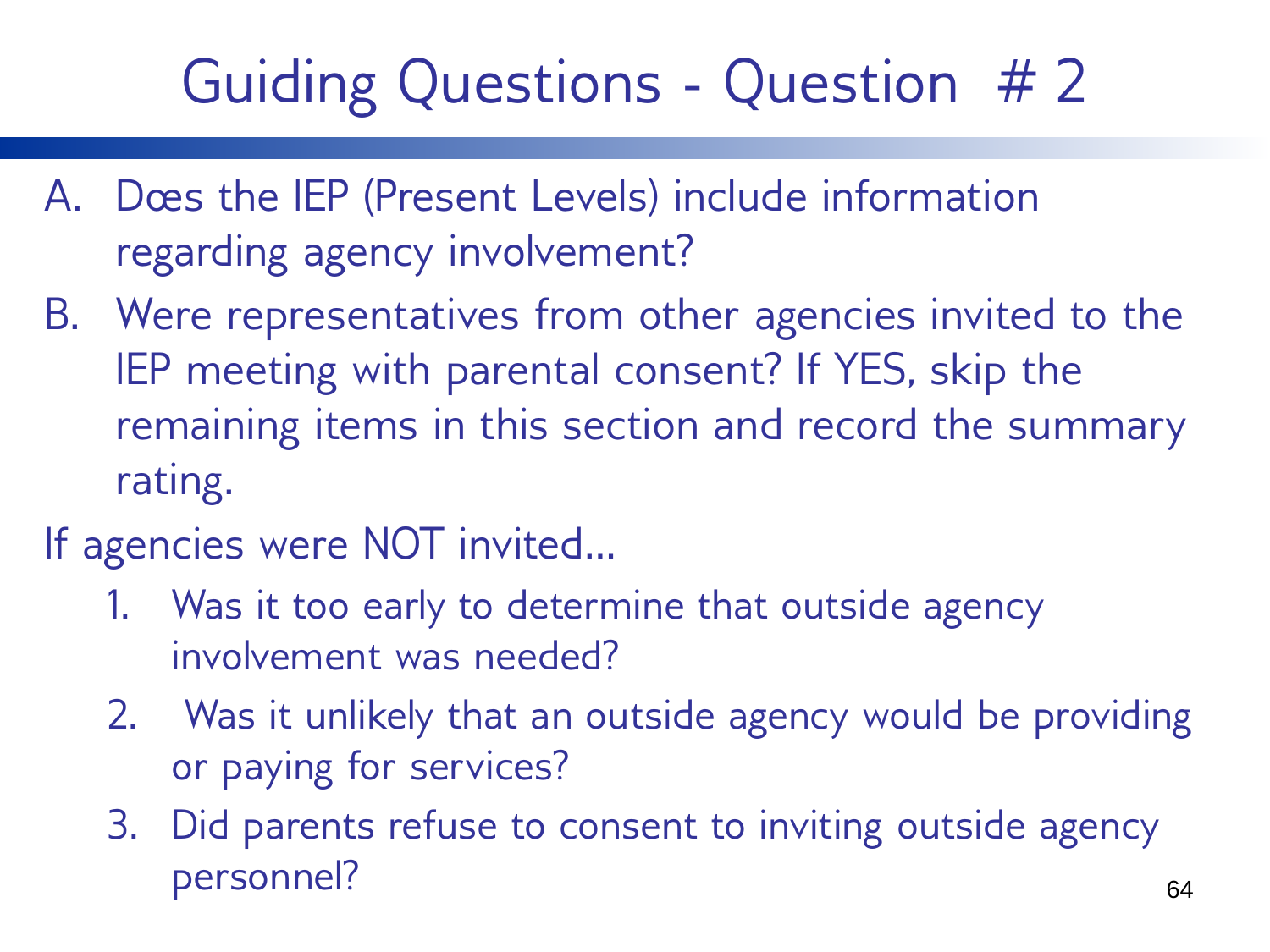

# Guiding Questions - Question  # 2
Does the IEP (Present Levels) include information regarding agency involvement?
Were representatives from other agencies invited to the IEP meeting with parental consent? If YES, skip the remaining items in this section and record the summary rating.
If agencies were NOT invited…
Was it too early to determine that outside agency involvement was needed?
 Was it unlikely that an outside agency would be providing or paying for services?
Did parents refuse to consent to inviting outside agency personnel?
64